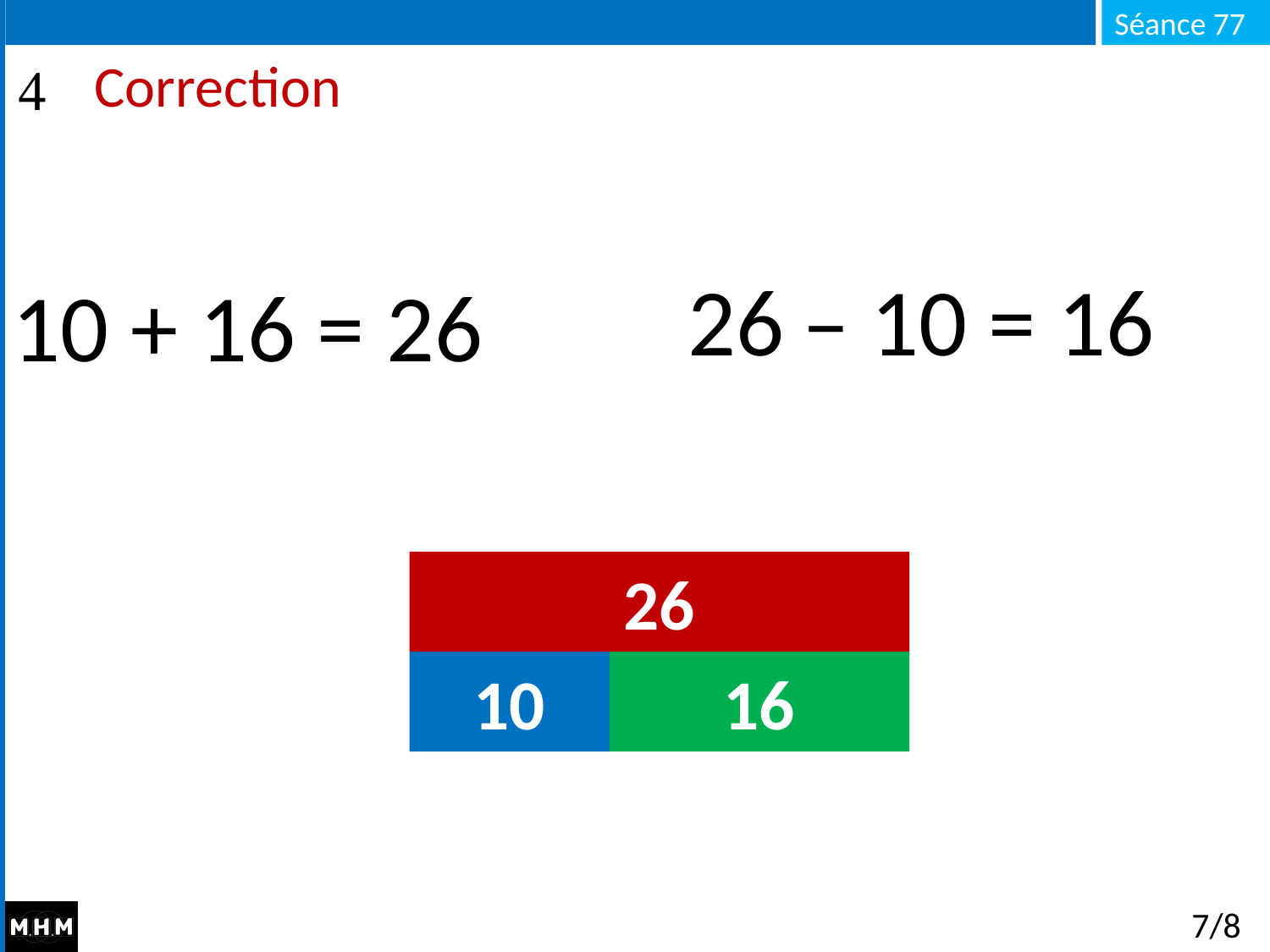

# Correction
26  ­̶  10 = 16
10 + 16 = 26
26
10
16
7/8